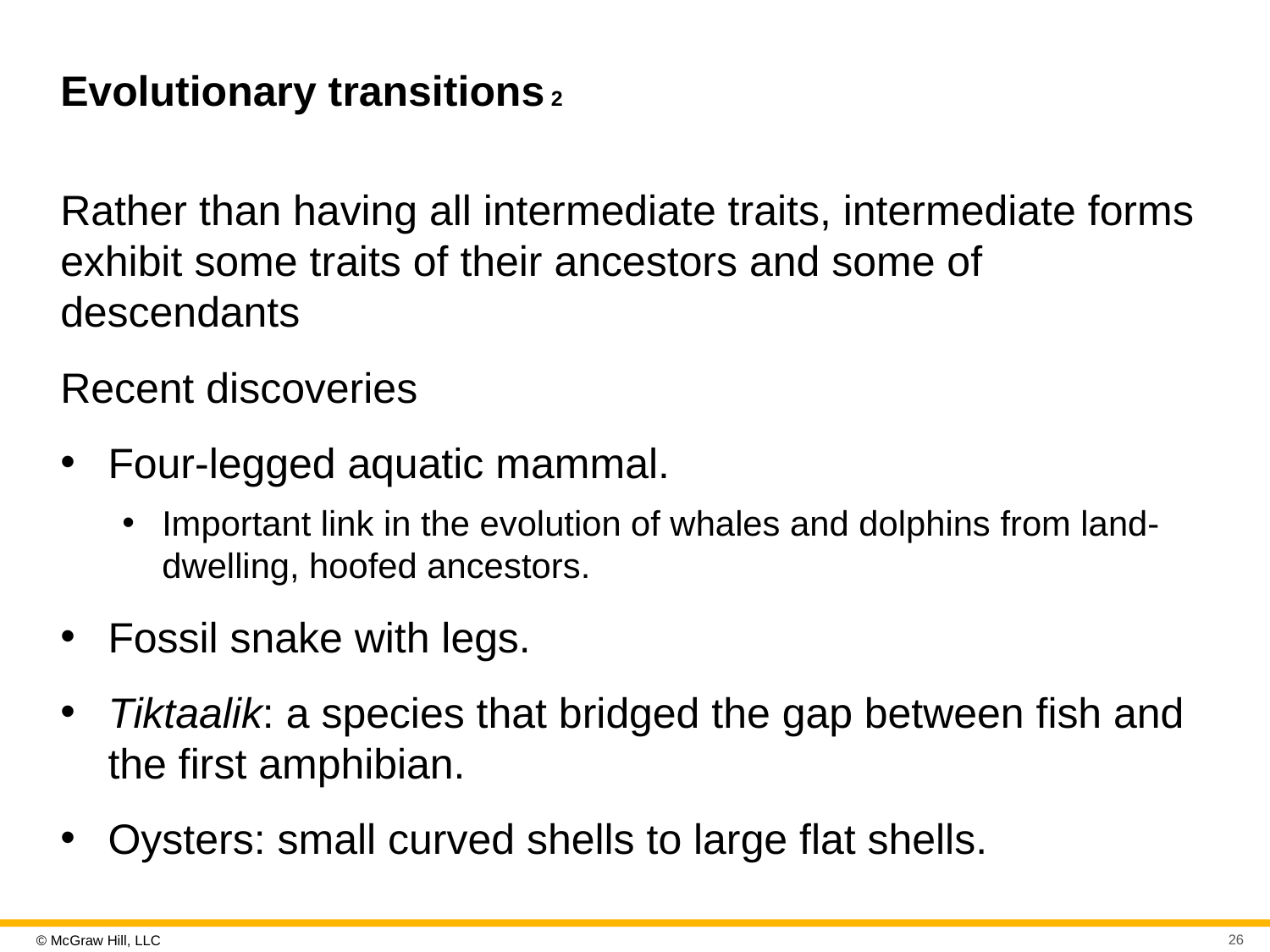

# Evolutionary transitions 2
Rather than having all intermediate traits, intermediate forms exhibit some traits of their ancestors and some of descendants
Recent discoveries
Four-legged aquatic mammal.
Important link in the evolution of whales and dolphins from land-dwelling, hoofed ancestors.
Fossil snake with legs.
Tiktaalik: a species that bridged the gap between fish and the first amphibian.
Oysters: small curved shells to large flat shells.
26